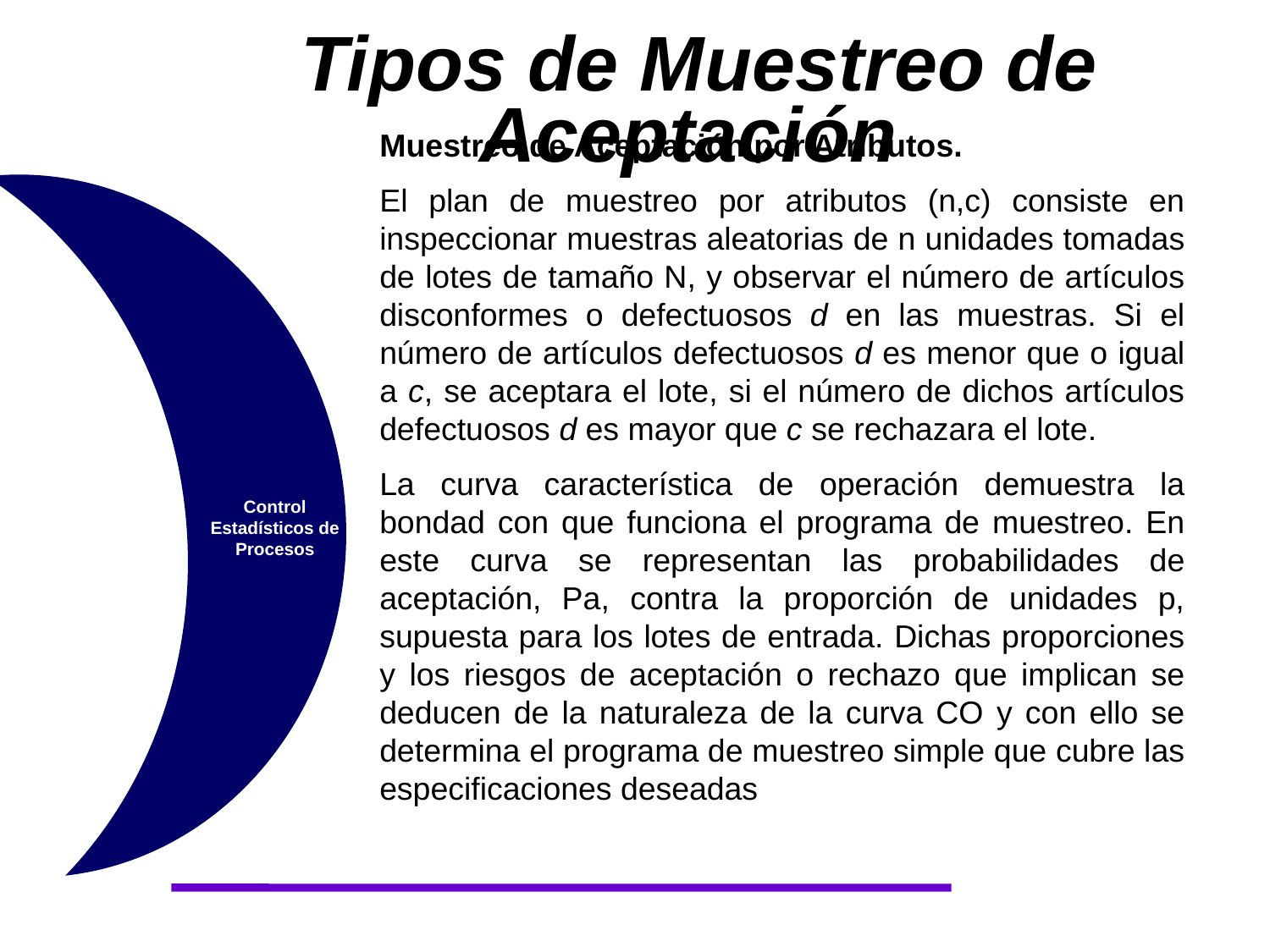

Tipos de Muestreo de Aceptación
Muestreo de Aceptación por Atributos.

El plan de muestreo por atributos (n,c) consiste en inspeccionar muestras aleatorias de n unidades tomadas de lotes de tamaño N, y observar el número de artículos disconformes o defectuosos d en las muestras. Si el número de artículos defectuosos d es menor que o igual a c, se aceptara el lote, si el número de dichos artículos defectuosos d es mayor que c se rechazara el lote.

La curva característica de operación demuestra la bondad con que funciona el programa de muestreo. En este curva se representan las probabilidades de aceptación, Pa, contra la proporción de unidades p, supuesta para los lotes de entrada. Dichas proporciones y los riesgos de aceptación o rechazo que implican se deducen de la naturaleza de la curva CO y con ello se determina el programa de muestreo simple que cubre las especificaciones deseadas

Control Estadísticos de Procesos